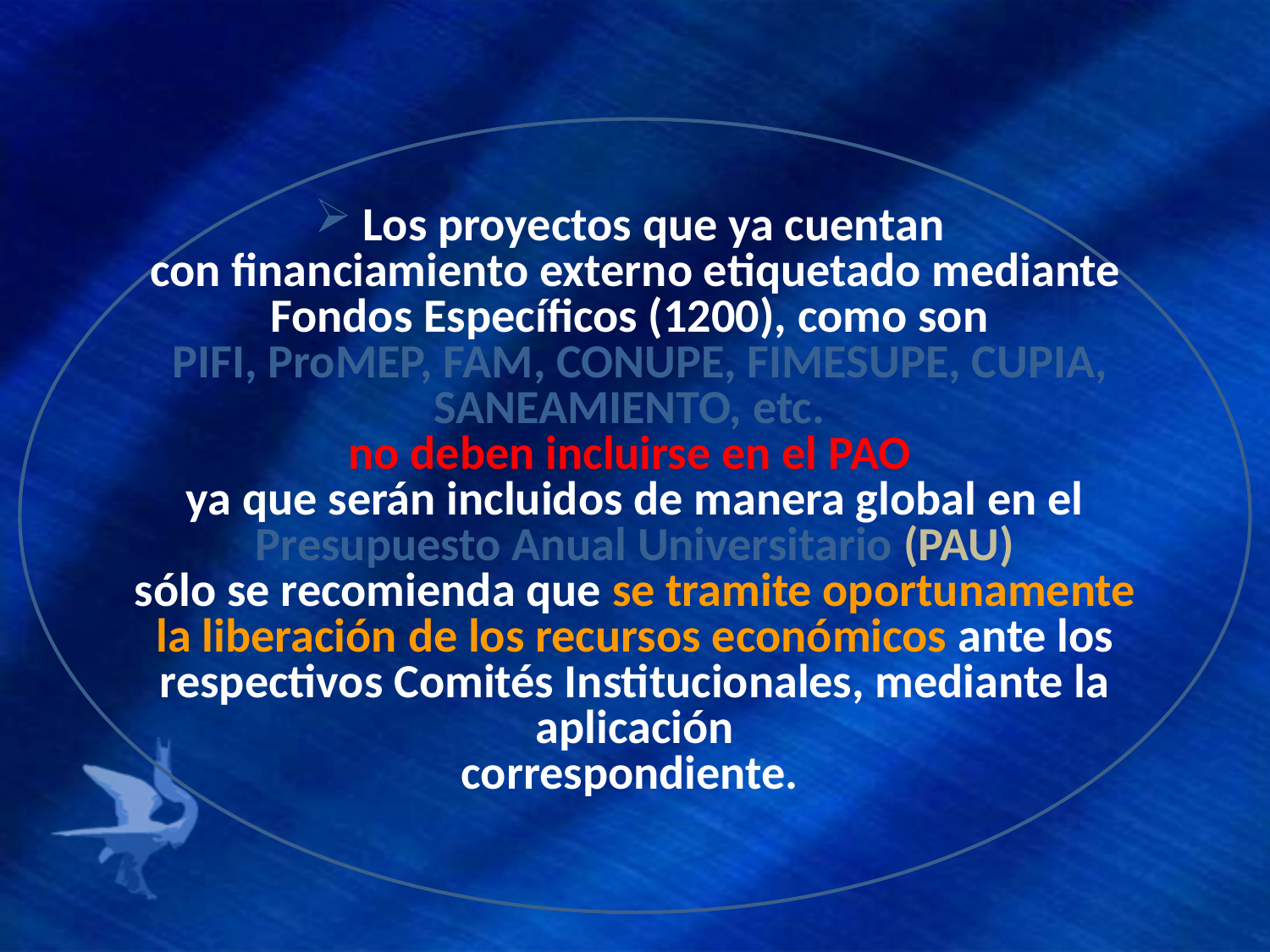

Los proyectos que ya cuentan
con financiamiento externo etiquetado mediante Fondos Específicos (1200), como son
 PIFI, ProMEP, FAM, CONUPE, FIMESUPE, CUPIA, SANEAMIENTO, etc.
no deben incluirse en el PAO
ya que serán incluidos de manera global en el Presupuesto Anual Universitario (PAU)
sólo se recomienda que se tramite oportunamente la liberación de los recursos económicos ante los respectivos Comités Institucionales, mediante la aplicación
correspondiente.